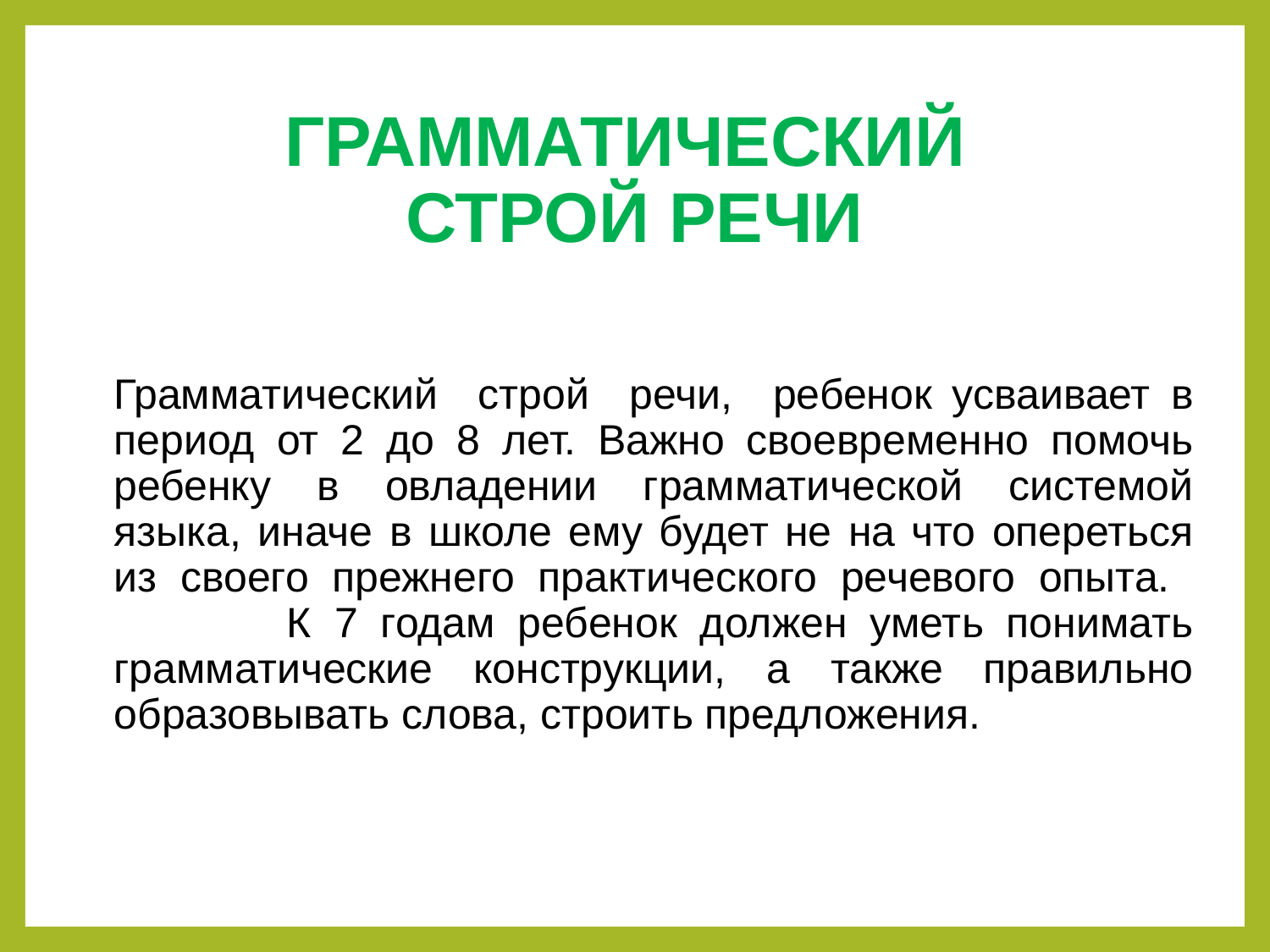

# ГРАММАТИЧЕСКИЙ СТРОЙ РЕЧИ
Грамматический  строй  речи,  ребенок усваивает в период от 2 до 8 лет. Важно своевременно помочь ребенку в овладении грамматической системой языка, иначе в школе ему будет не на что опереться из своего прежнего практического речевого опыта.
          К 7 годам ребенок должен уметь понимать грамматические конструкции, а также правильно образовывать слова, строить предложения.